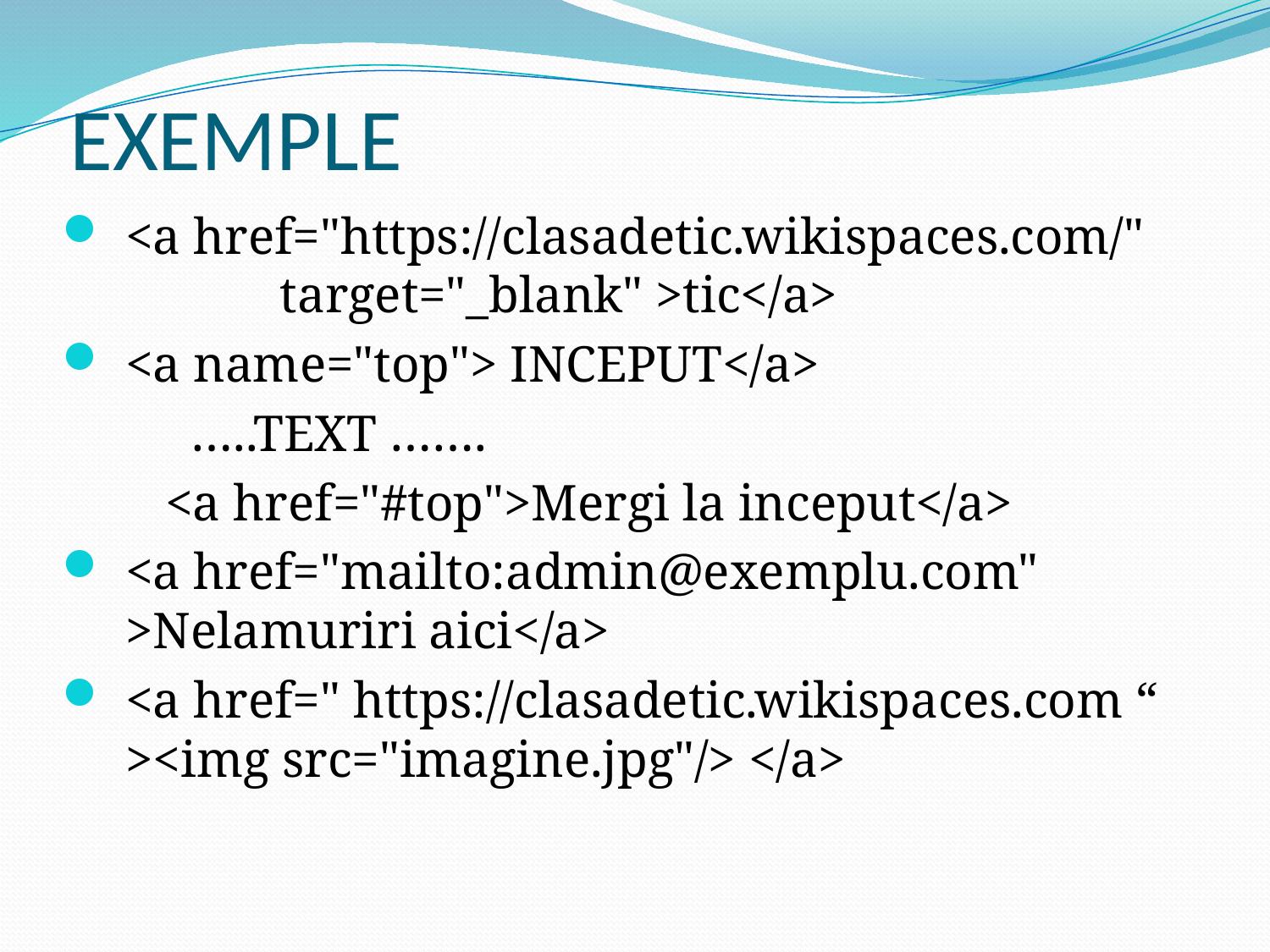

# EXEMPLE
<a href="https://clasadetic.wikispaces.com/"                     target="_blank" >tic</a>
<a name="top"> INCEPUT</a>
          …..TEXT …….
        <a href="#top">Mergi la inceput</a>
<a href="mailto:admin@exemplu.com" >Nelamuriri aici</a>
<a href=" https://clasadetic.wikispaces.com “ ><img src="imagine.jpg"/> </a>